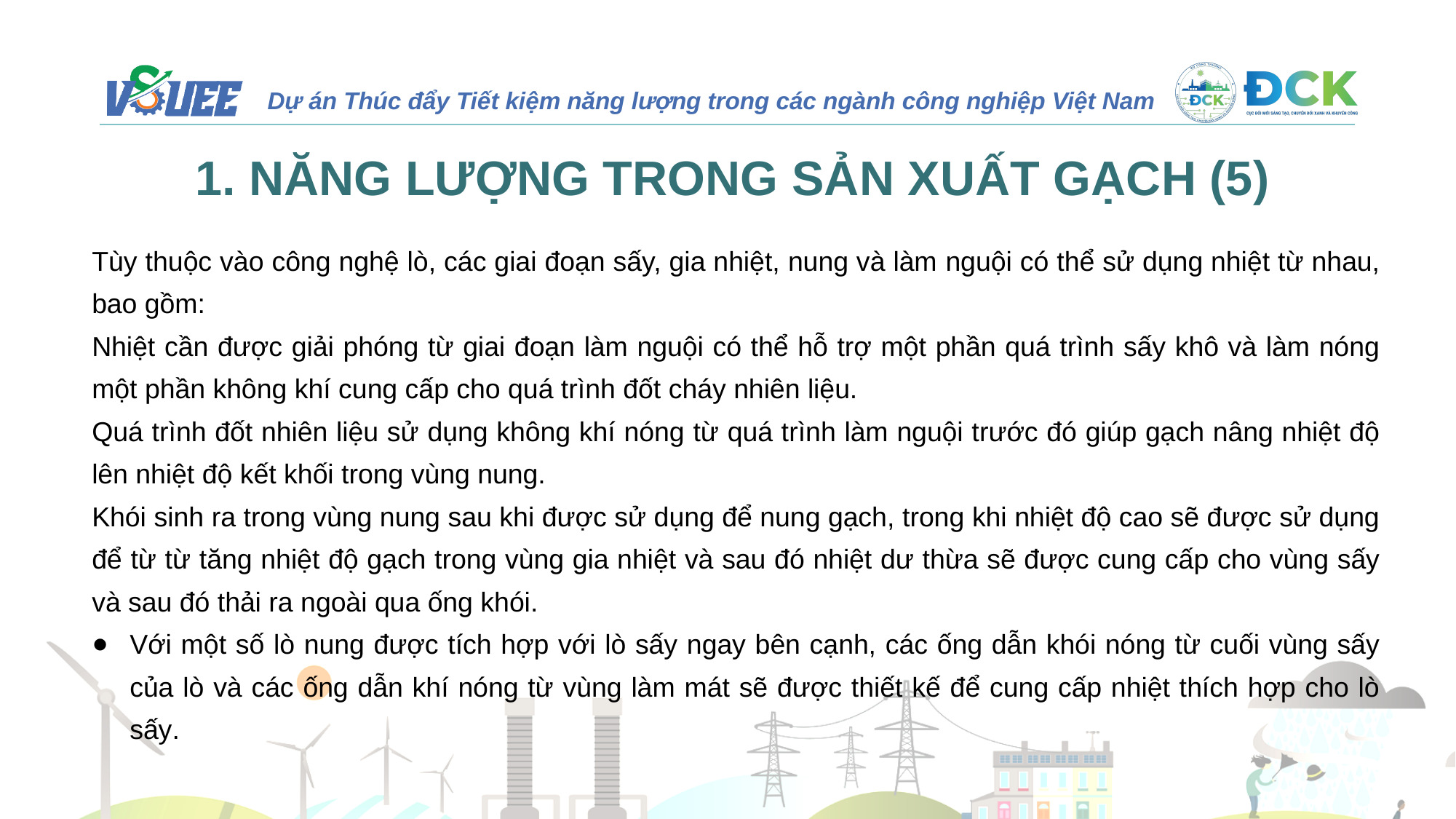

# 1. NĂNG LƯỢNG TRONG SẢN XUẤT GẠCH (5)
Tùy thuộc vào công nghệ lò, các giai đoạn sấy, gia nhiệt, nung và làm nguội có thể sử dụng nhiệt từ nhau, bao gồm:
Nhiệt cần được giải phóng từ giai đoạn làm nguội có thể hỗ trợ một phần quá trình sấy khô và làm nóng một phần không khí cung cấp cho quá trình đốt cháy nhiên liệu.
Quá trình đốt nhiên liệu sử dụng không khí nóng từ quá trình làm nguội trước đó giúp gạch nâng nhiệt độ lên nhiệt độ kết khối trong vùng nung.
Khói sinh ra trong vùng nung sau khi được sử dụng để nung gạch, trong khi nhiệt độ cao sẽ được sử dụng để từ từ tăng nhiệt độ gạch trong vùng gia nhiệt và sau đó nhiệt dư thừa sẽ được cung cấp cho vùng sấy và sau đó thải ra ngoài qua ống khói.
Với một số lò nung được tích hợp với lò sấy ngay bên cạnh, các ống dẫn khói nóng từ cuối vùng sấy của lò và các ống dẫn khí nóng từ vùng làm mát sẽ được thiết kế để cung cấp nhiệt thích hợp cho lò sấy.